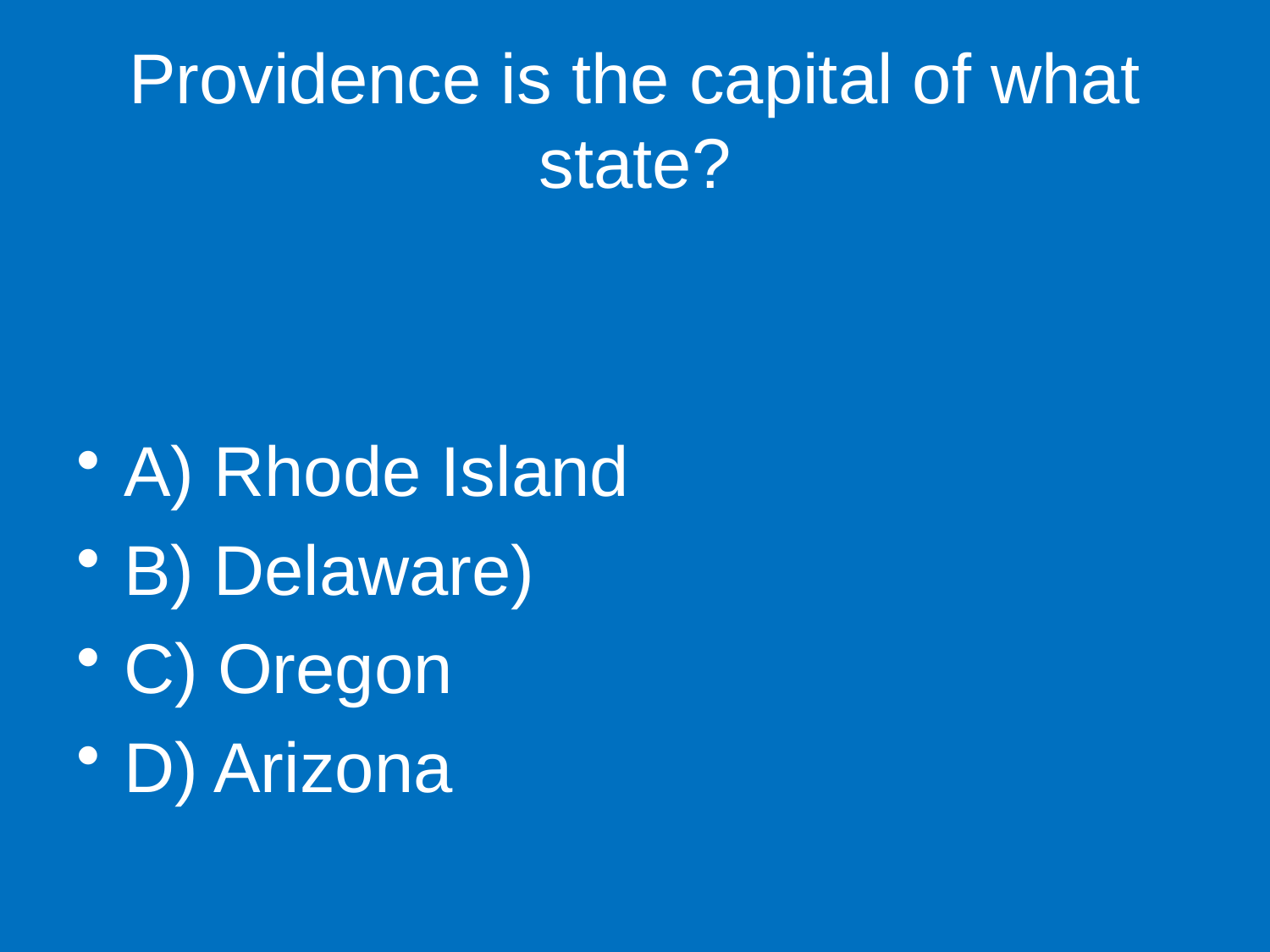

# Providence is the capital of what state?

A) Rhode Island
B) Delaware)
C) Oregon
D) Arizona